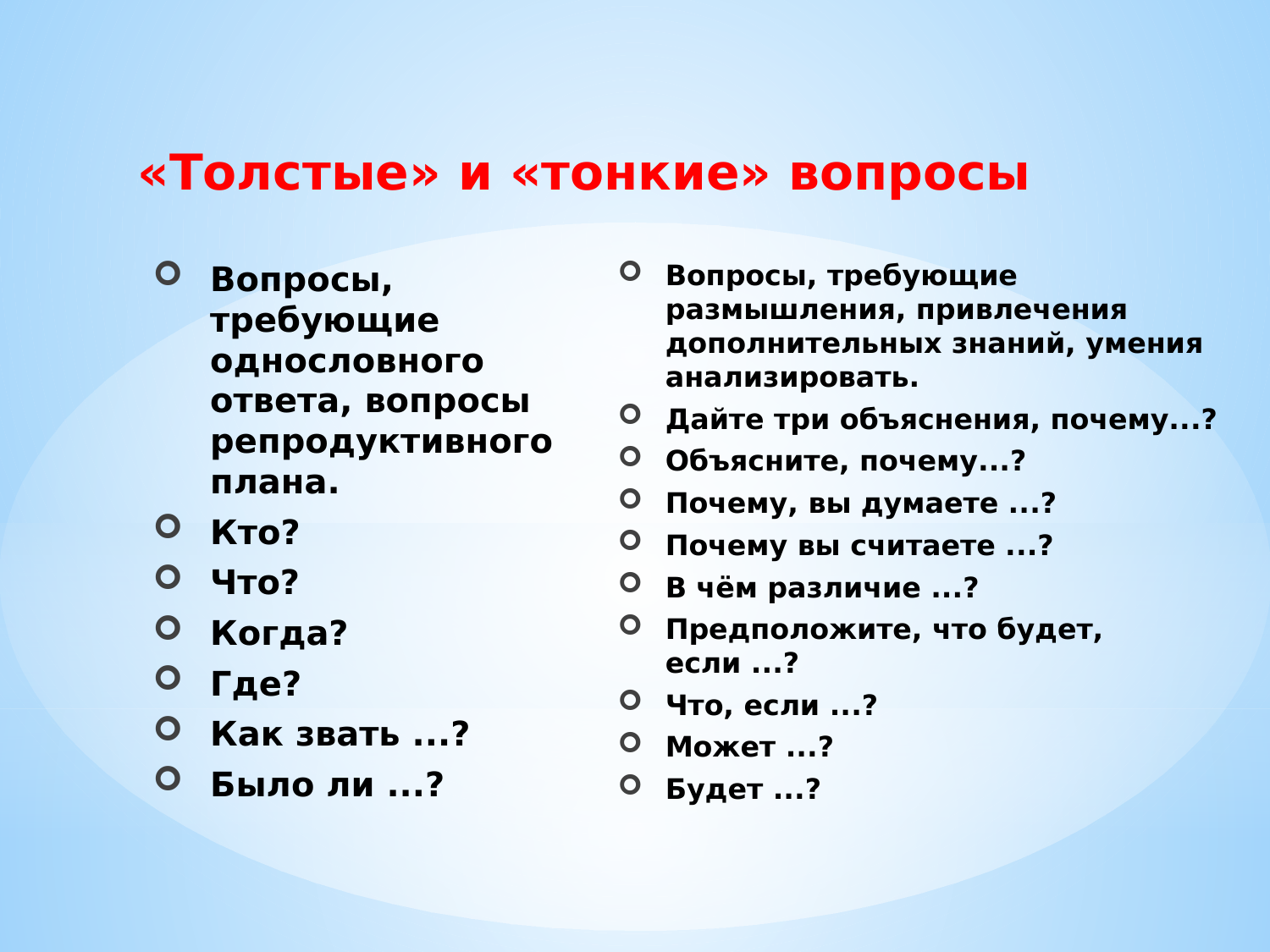

«Толстые» и «тонкие» вопросы
Вопросы, требующие однословного ответа, вопросы репродуктивного плана.
Кто?
Что?
Когда?
Где?
Как звать ...?
Было ли ...?

Вопросы, требующие размышления, привлечения дополнительных знаний, умения анализировать.
Дайте три объяснения, почему...?
Объясните, почему...?
Почему, вы думаете ...?
Почему вы считаете ...?
В чём различие ...?
Предположите, что будет, если ...?
Что, если ...?
Может ...?
Будет ...?